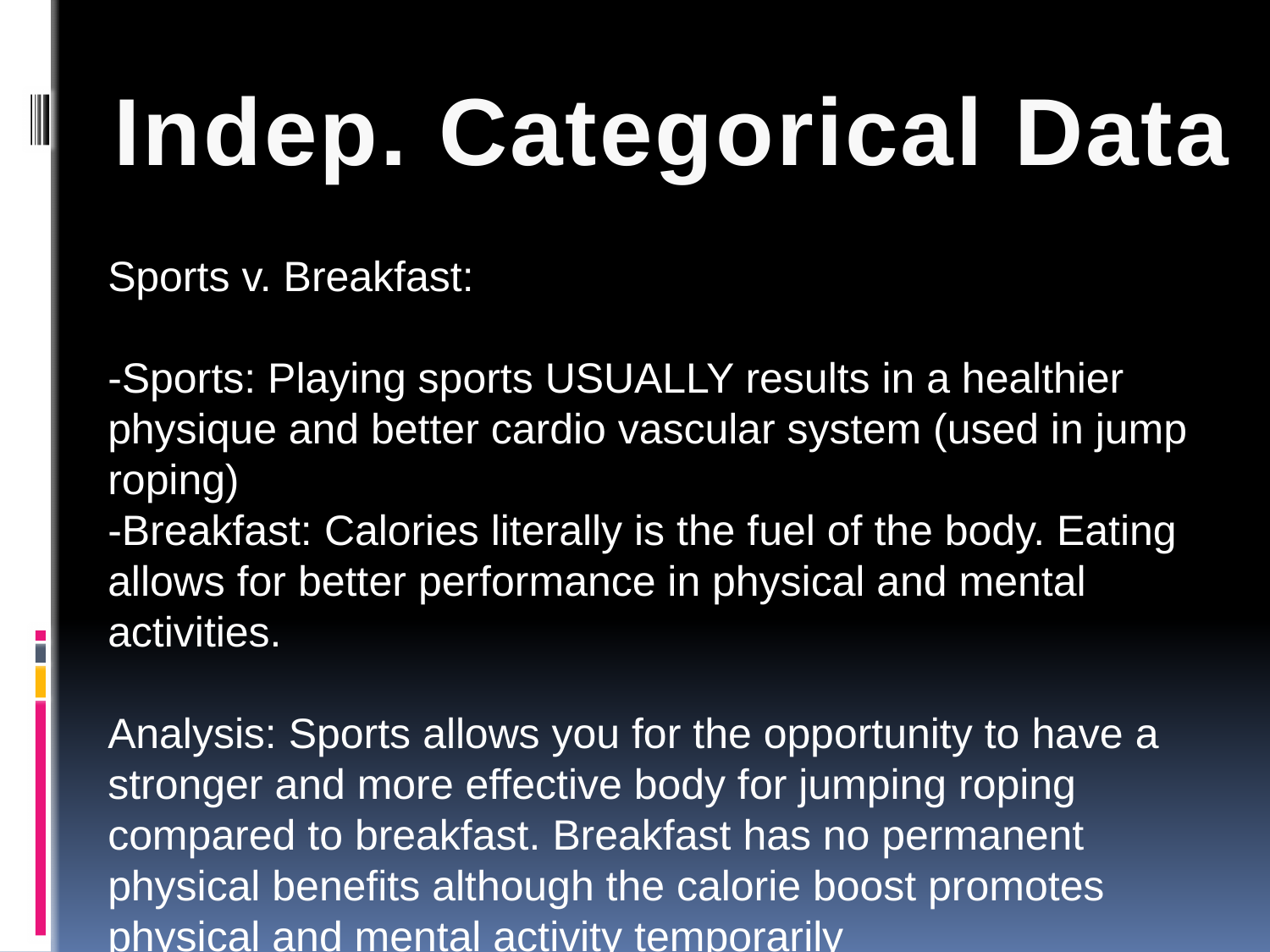

Indep. Categorical Data
Sports v. Breakfast:

-Sports: Playing sports USUALLY results in a healthier physique and better cardio vascular system (used in jump roping)
-Breakfast: Calories literally is the fuel of the body. Eating allows for better performance in physical and mental activities.

Analysis: Sports allows you for the opportunity to have a stronger and more effective body for jumping roping compared to breakfast. Breakfast has no permanent physical benefits although the calorie boost promotes physical and mental activity temporarily